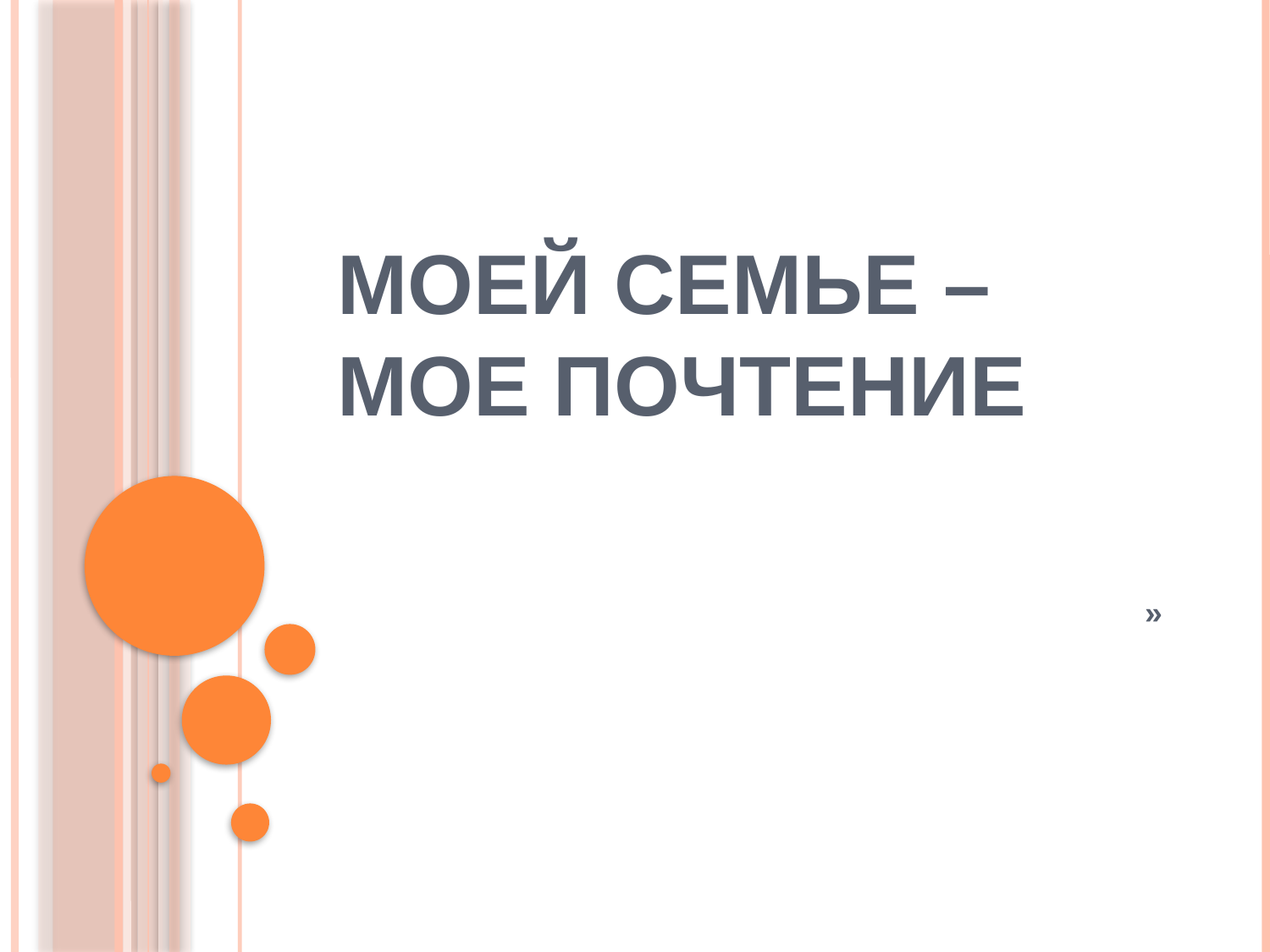

# Моей семье – мое почтение
»